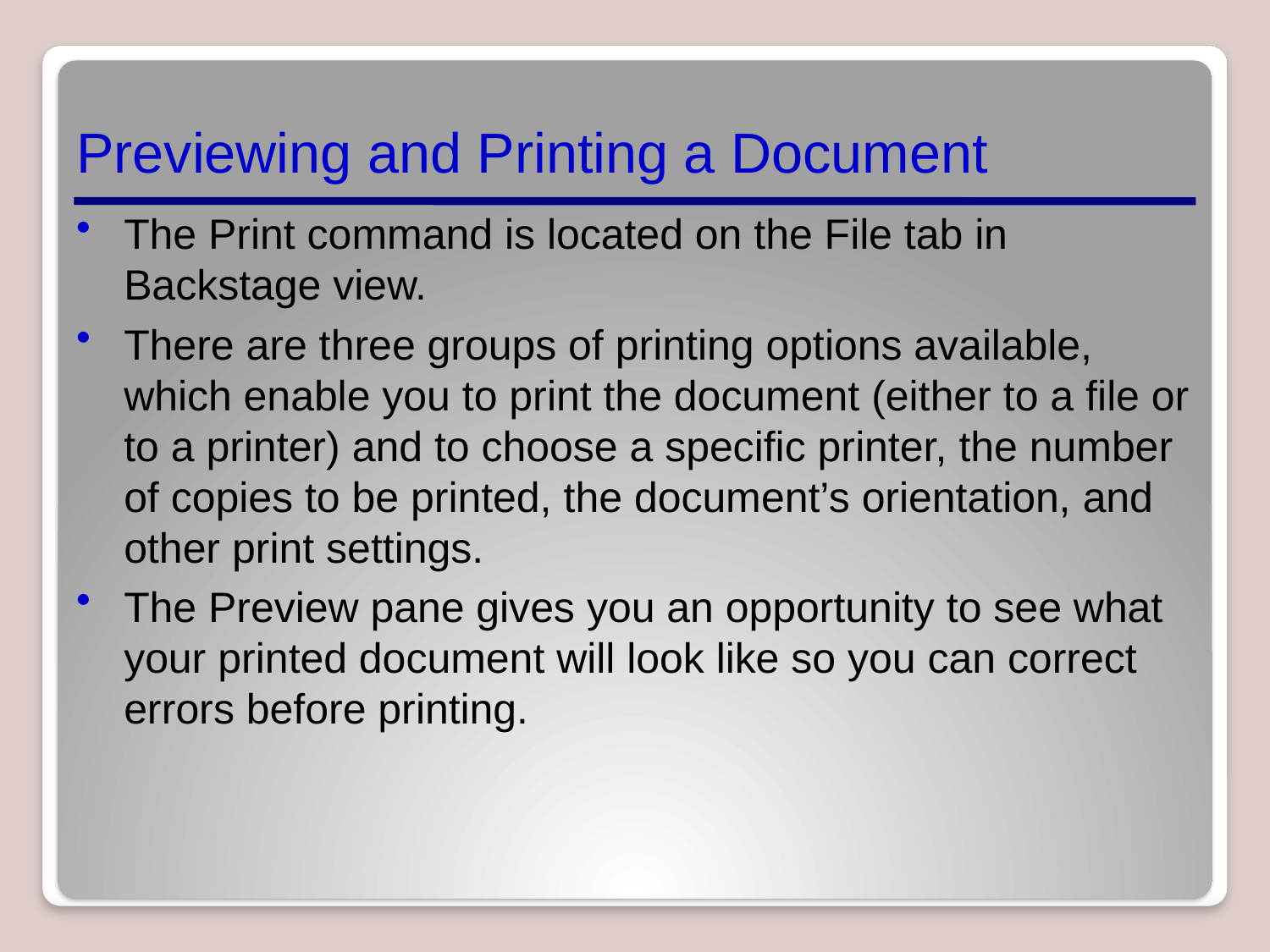

# Previewing and Printing a Document
The Print command is located on the File tab in Backstage view.
There are three groups of printing options available, which enable you to print the document (either to a file or to a printer) and to choose a specific printer, the number of copies to be printed, the document’s orientation, and other print settings.
The Preview pane gives you an opportunity to see what your printed document will look like so you can correct errors before printing.